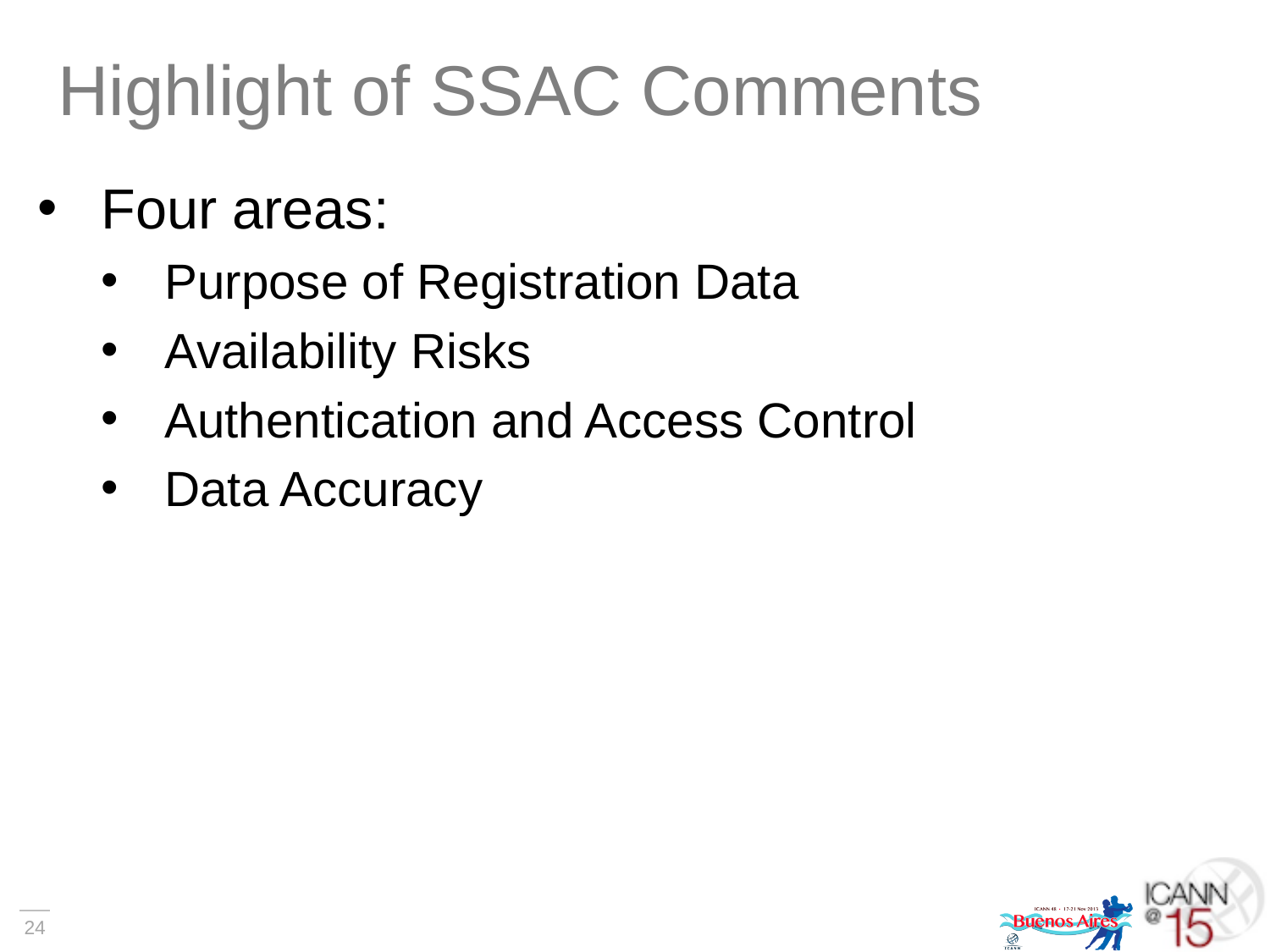

# Highlight of SSAC Comments
Four areas:
Purpose of Registration Data
Availability Risks
Authentication and Access Control
Data Accuracy